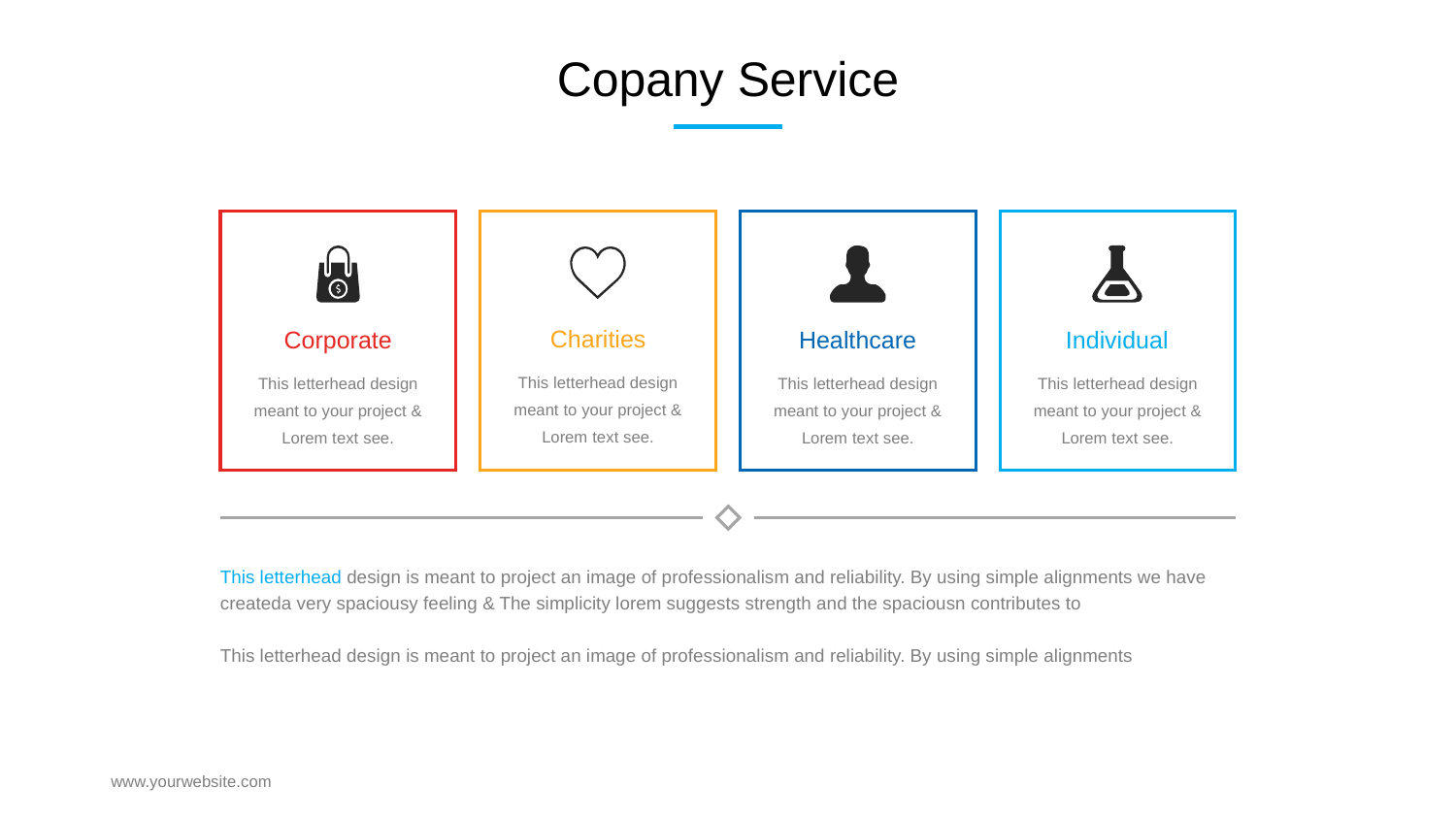

# Copany Service

Corporate
This letterhead design meant to your project &
Lorem text see.

Healthcare
This letterhead design meant to your project &
Lorem text see.

Individual
This letterhead design meant to your project &
Lorem text see.

Charities
This letterhead design meant to your project &
Lorem text see.

This letterhead design is meant to project an image of professionalism and reliability. By using simple alignments we have createda very spaciousy feeling & The simplicity lorem suggests strength and the spaciousn contributes to

This letterhead design is meant to project an image of professionalism and reliability. By using simple alignments
www.yourwebsite.com
5